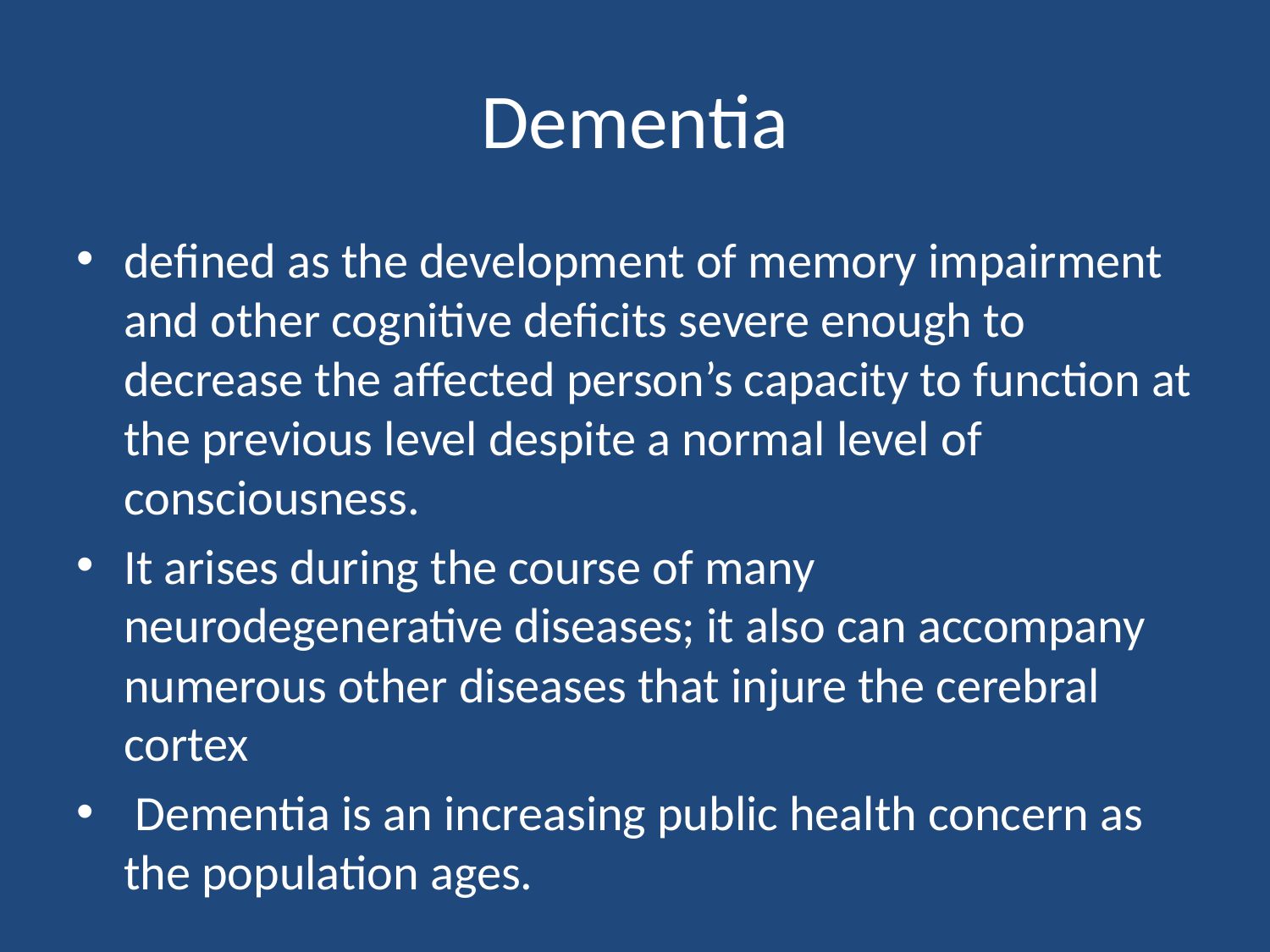

# Dementia
defined as the development of memory impairment and other cognitive deficits severe enough to decrease the affected person’s capacity to function at the previous level despite a normal level of consciousness.
It arises during the course of many neurodegenerative diseases; it also can accompany numerous other diseases that injure the cerebral cortex
 Dementia is an increasing public health concern as the population ages.